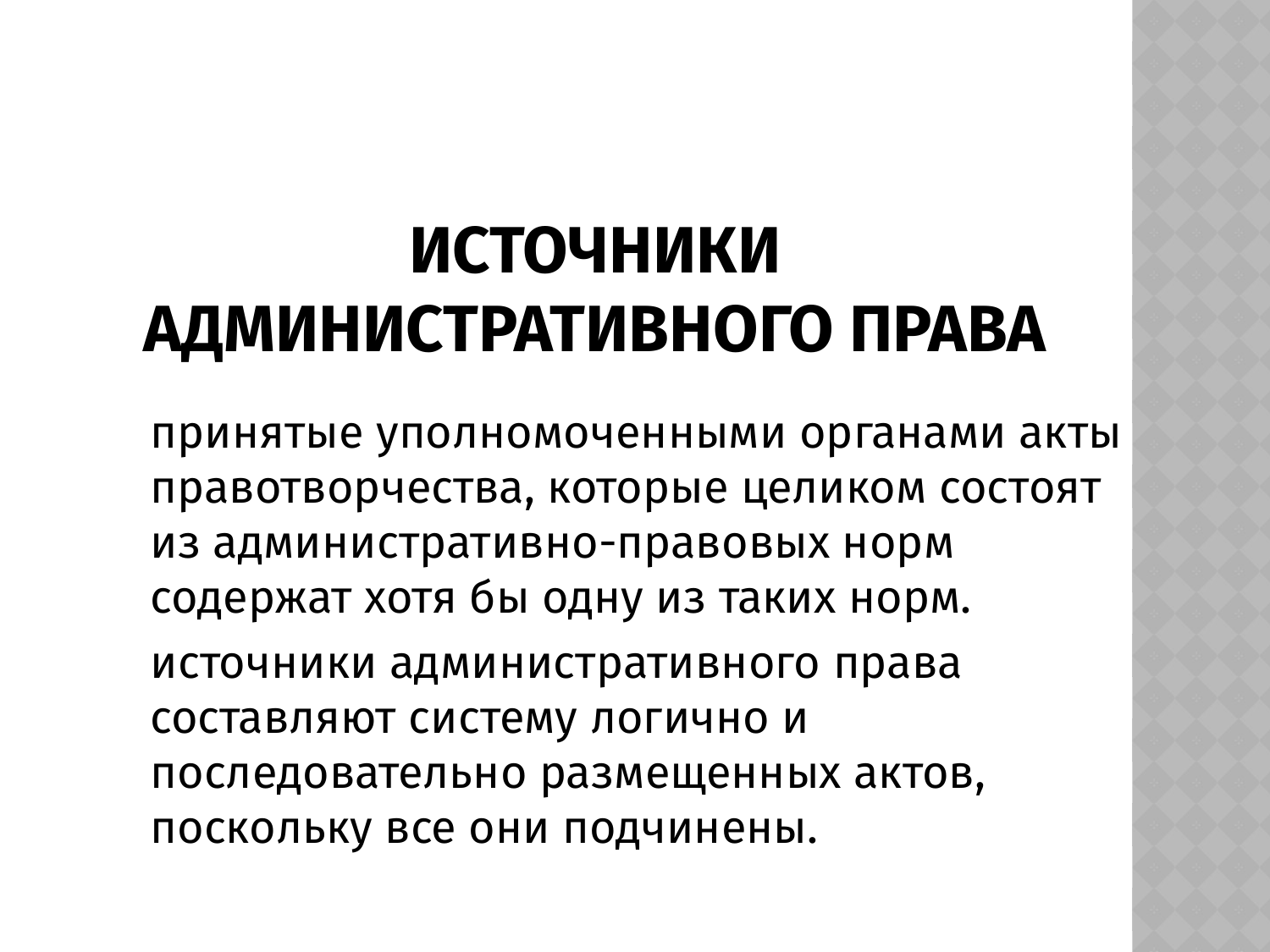

# Источники административного права
принятые уполномоченными органами акты правотворчества, которые целиком состоят из административно-правовых норм содержат хотя бы одну из таких норм.
источники административного права составляют систему логично и последовательно размещенных актов, поскольку все они подчинены.